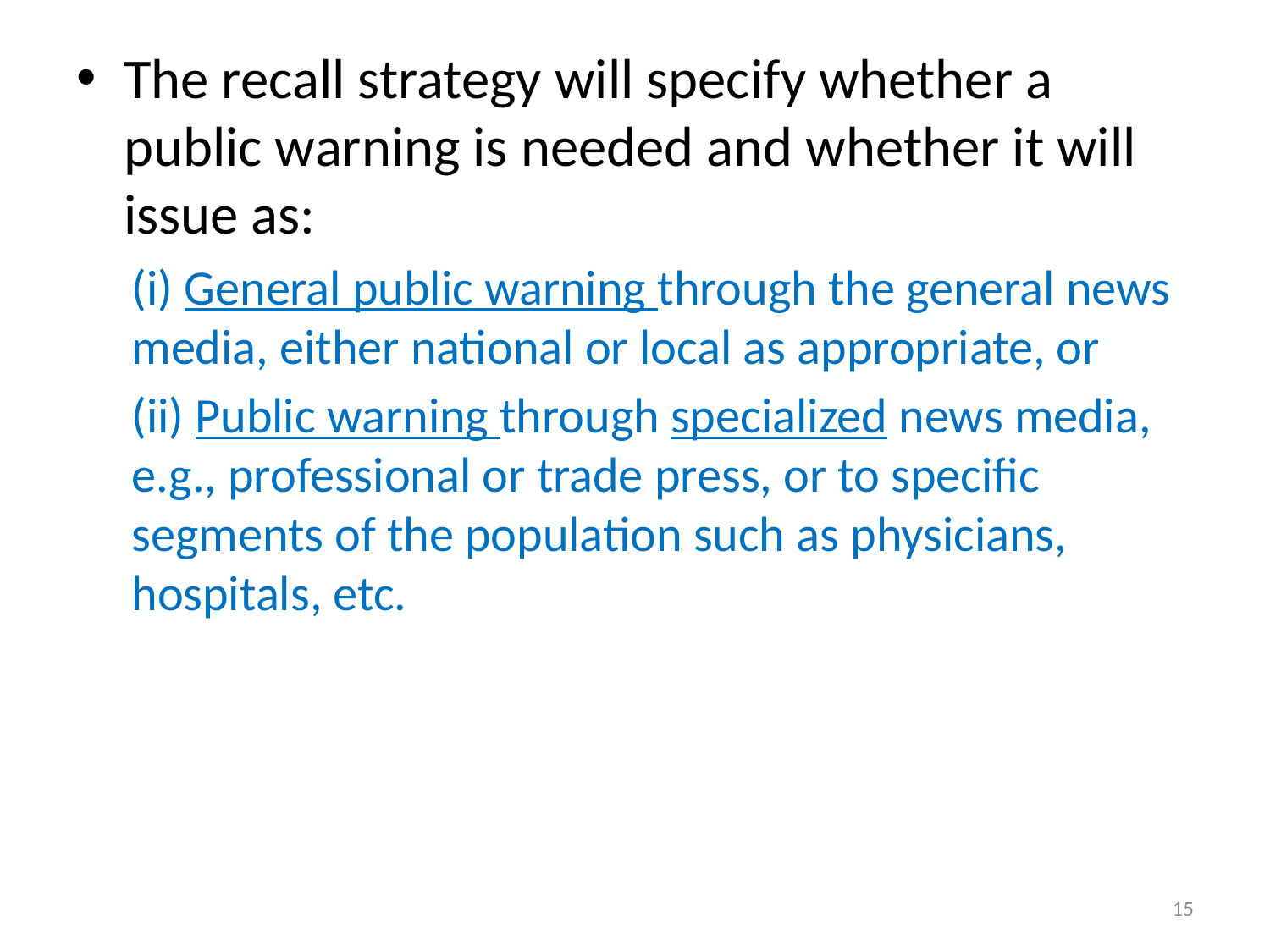

The recall strategy will specify whether a public warning is needed and whether it will issue as:
(i) General public warning through the general news media, either national or local as appropriate, or
(ii) Public warning through specialized news media, e.g., professional or trade press, or to specific segments of the population such as physicians, hospitals, etc.

15